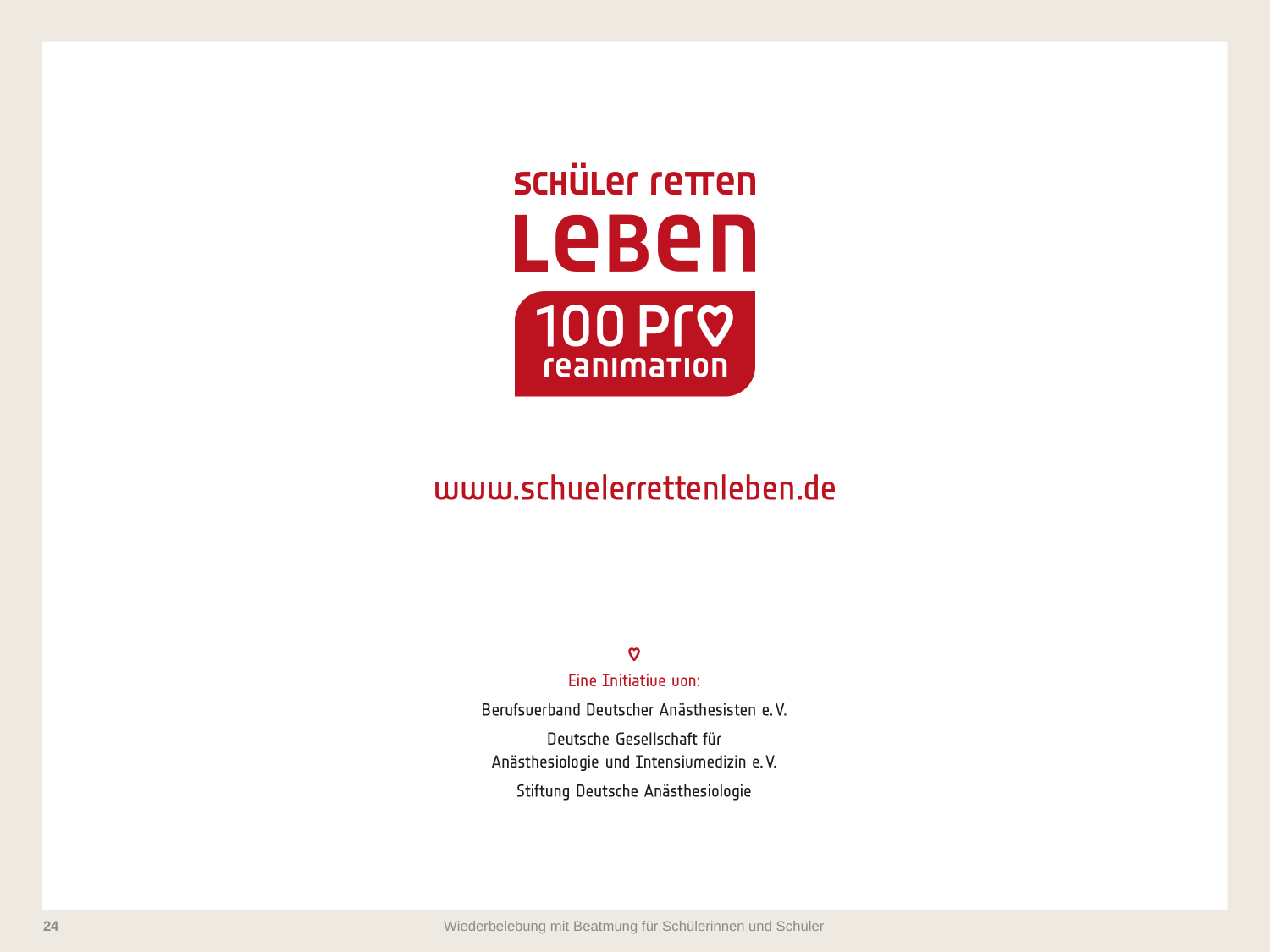

24
Wiederbelebung mit Beatmung für Schülerinnen und Schüler